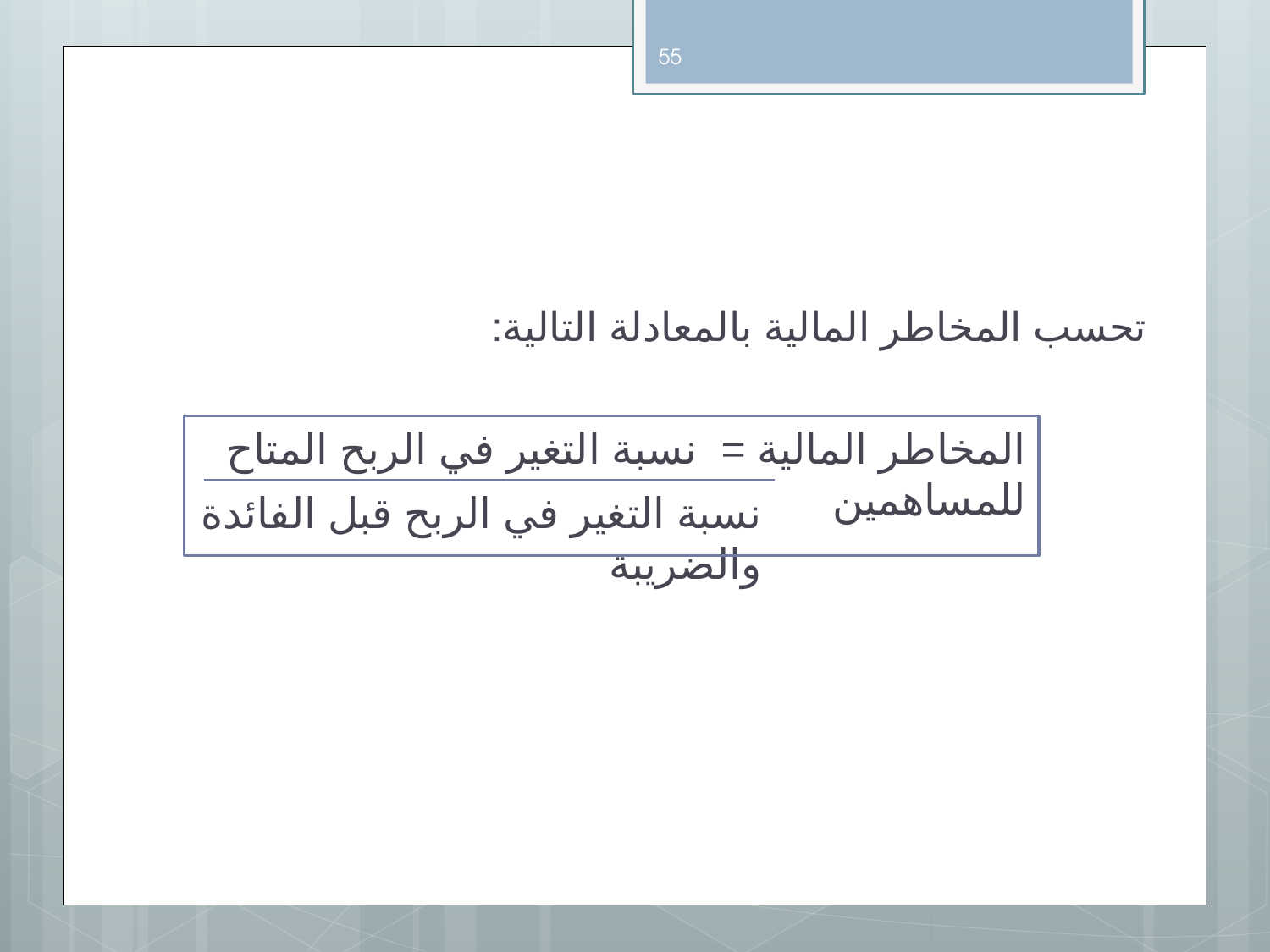

55
تحسب المخاطر المالية بالمعادلة التالية:
المخاطر المالية =  نسبة التغير في الربح المتاح للمساهمين

نسبة التغير في الربح قبل الفائدة والضريبة